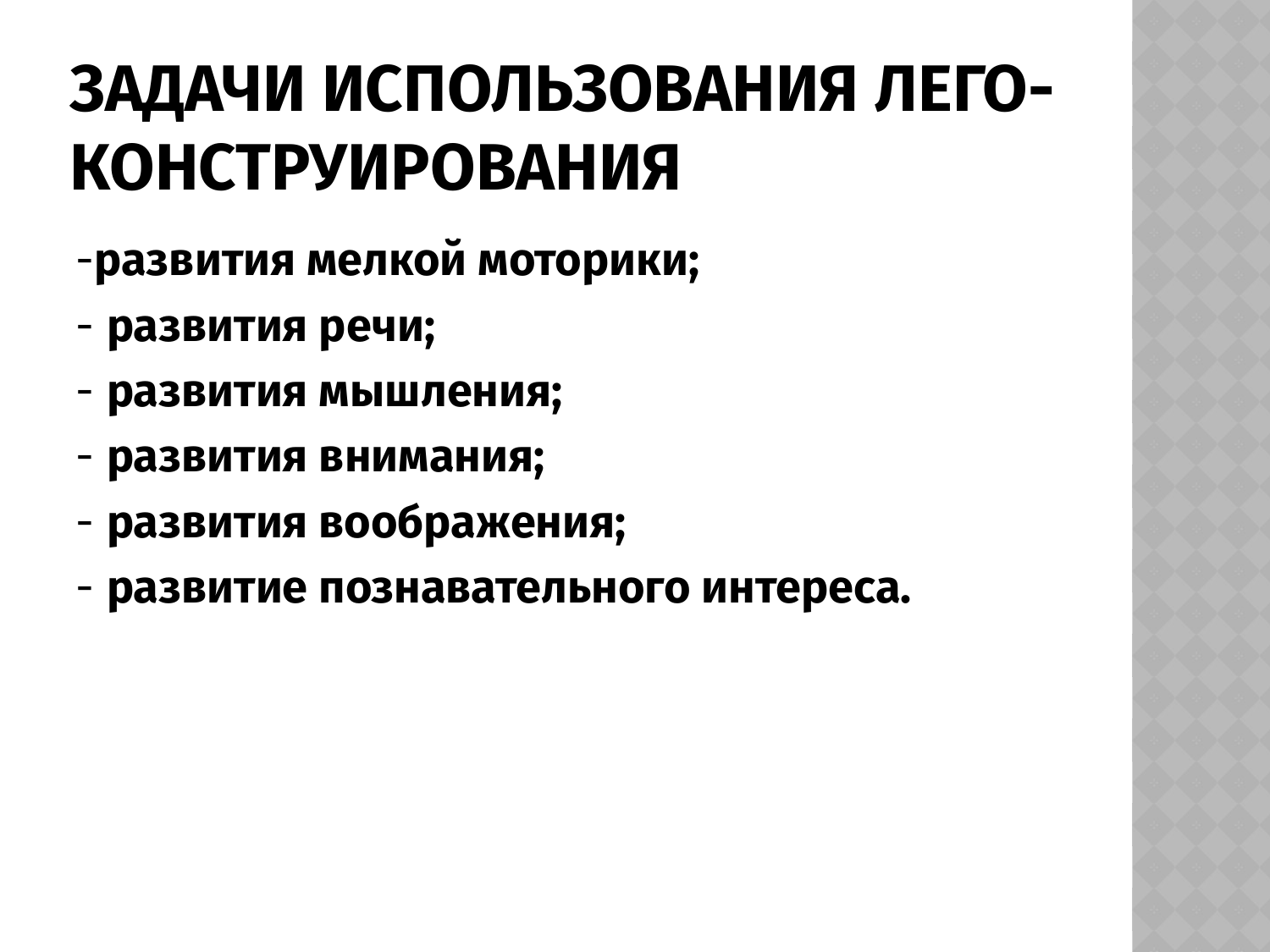

# Задачи использования Лего-конструирования
-развития мелкой моторики;
- развития речи;
- развития мышления;
- развития внимания;
- развития воображения;
- развитие познавательного интереса.